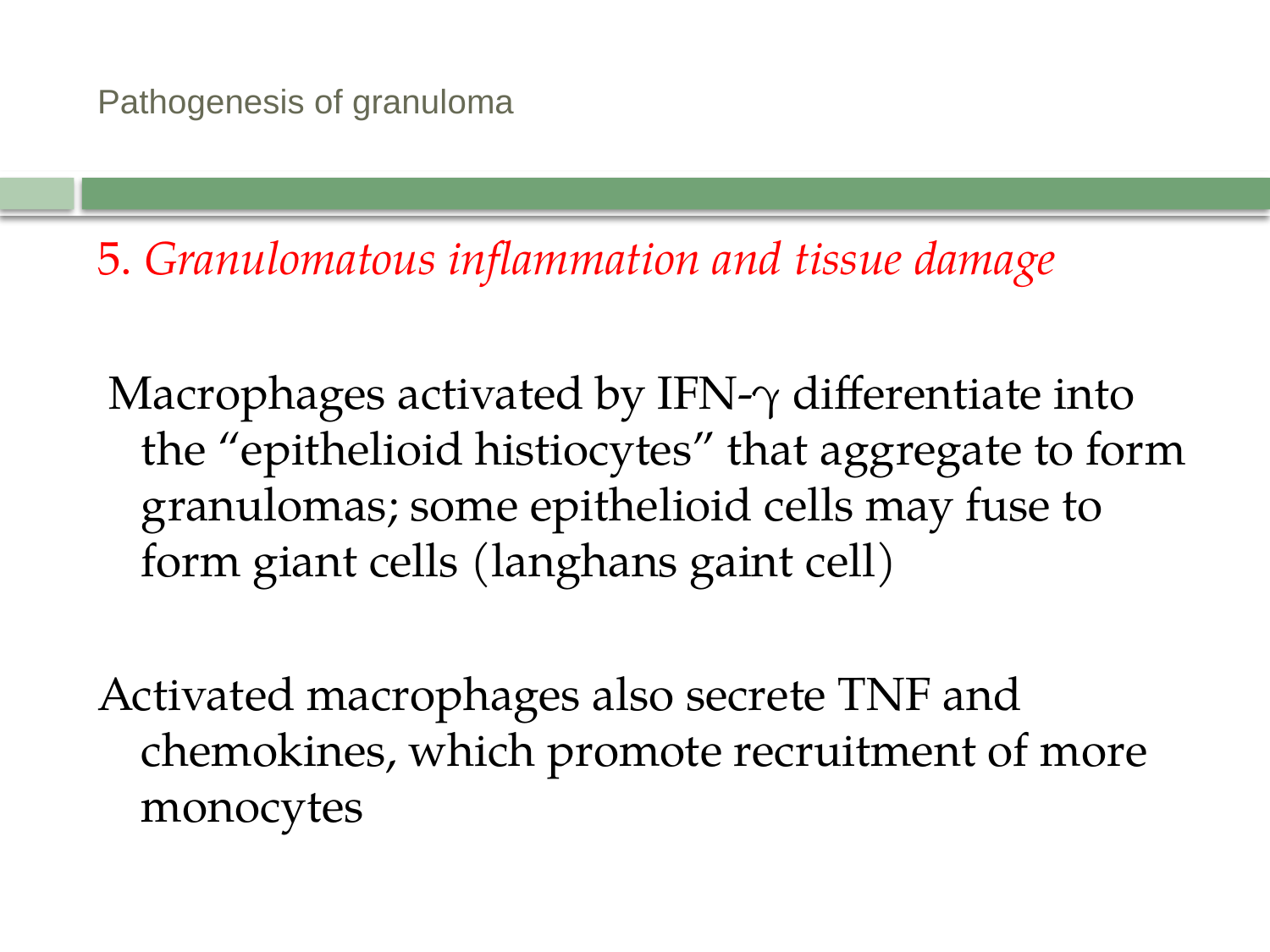

# Pathogenesis of granuloma
5. Granulomatous inflammation and tissue damage

 Macrophages activated by IFN-γ differentiate into the “epithelioid histiocytes” that aggregate to form granulomas; some epithelioid cells may fuse to form giant cells (langhans gaint cell)

Activated macrophages also secrete TNF and chemokines, which promote recruitment of more monocytes